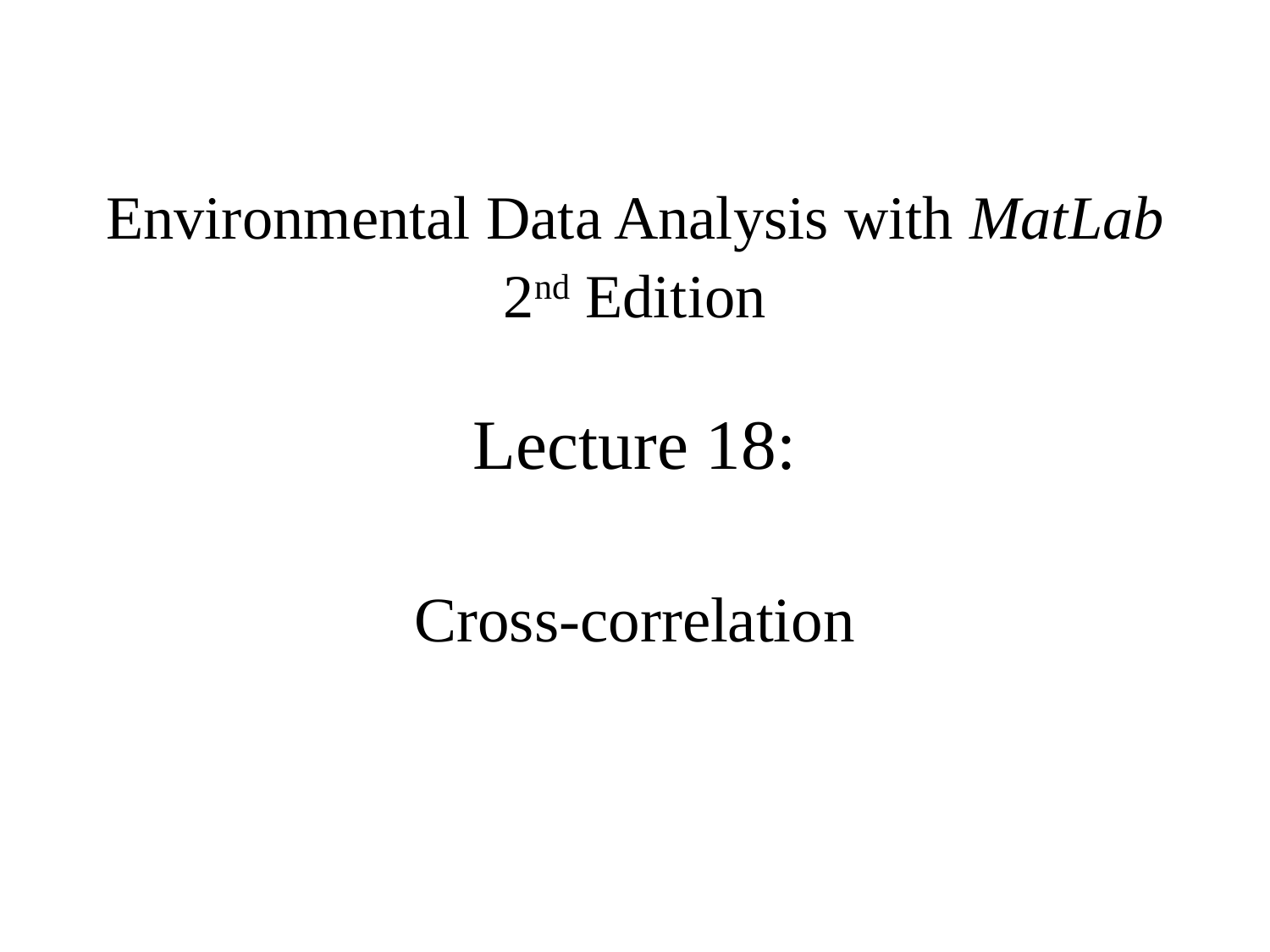

Environmental Data Analysis with MatLab
2nd Edition
Lecture 18:

Cross-correlation